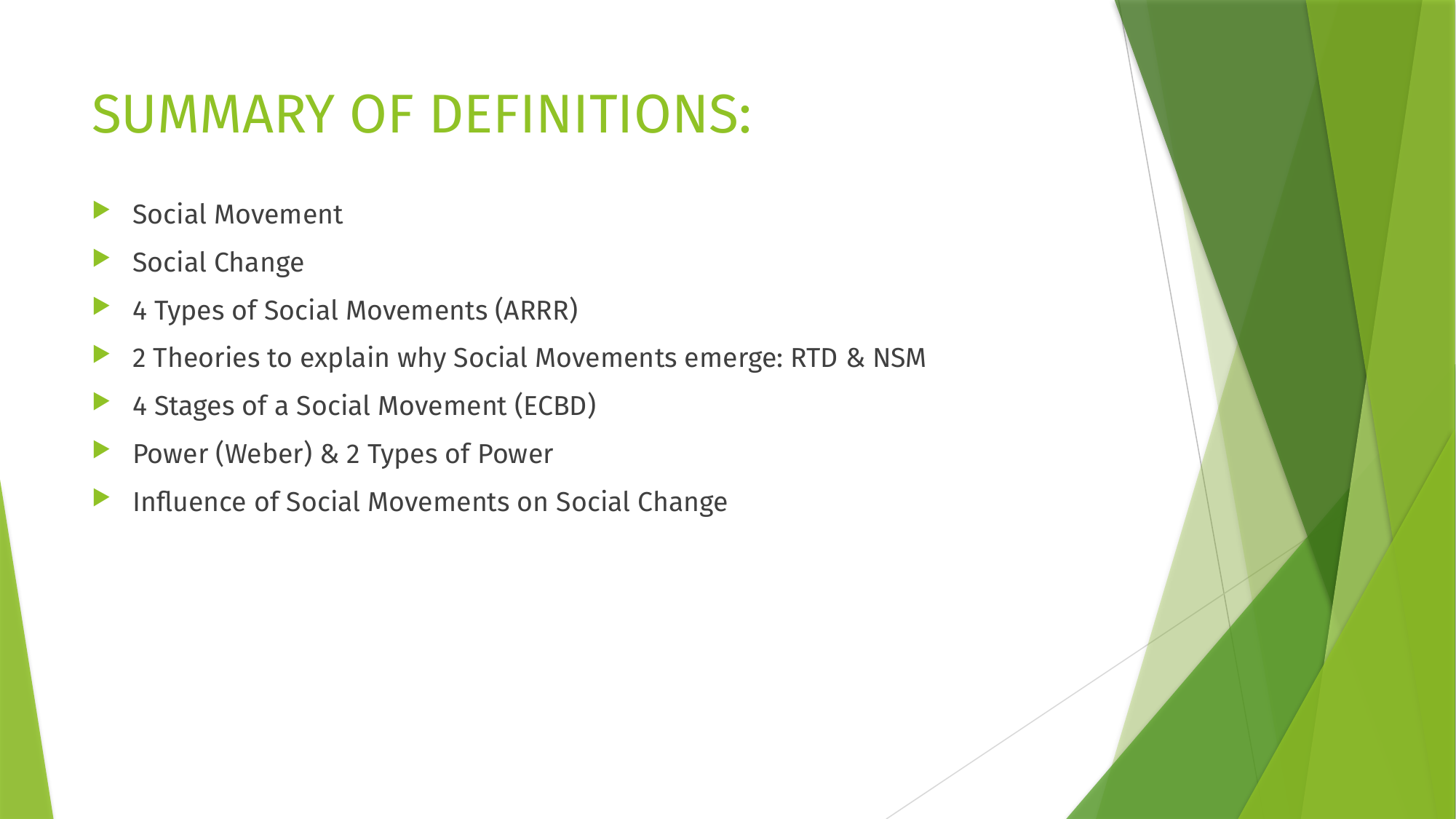

# SUMMARY OF DEFINITIONS:
Social Movement
Social Change
4 Types of Social Movements (ARRR)
2 Theories to explain why Social Movements emerge: RTD & NSM
4 Stages of a Social Movement (ECBD)
Power (Weber) & 2 Types of Power
Influence of Social Movements on Social Change